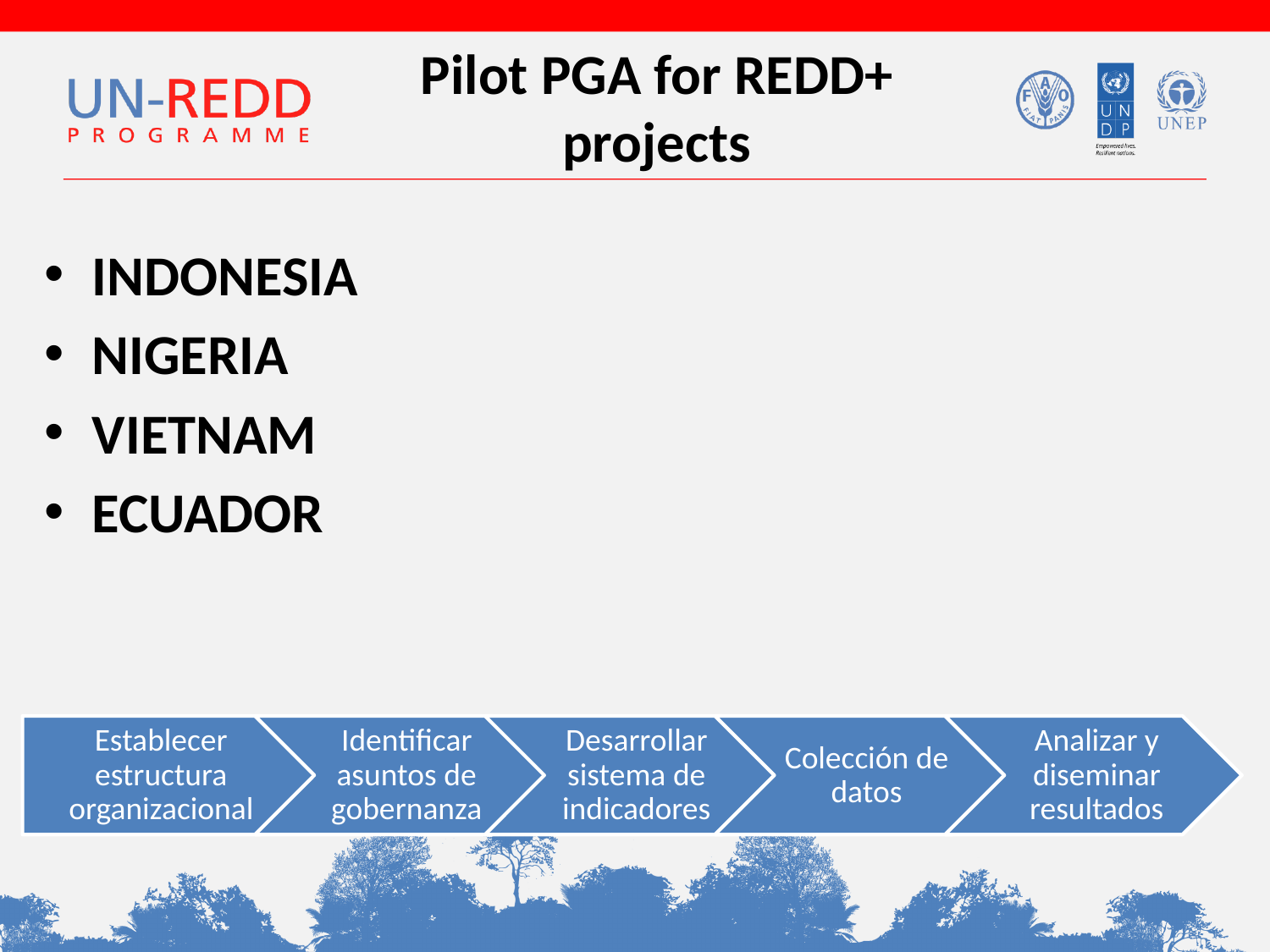

Pilot PGA for REDD+
projects
INDONESIA
NIGERIA
VIETNAM
ECUADOR

Establecer estructura organizacional
Identificar asuntos de gobernanza
Desarrollar sistema de indicadores
Colección de datos
Analizar y diseminar resultados